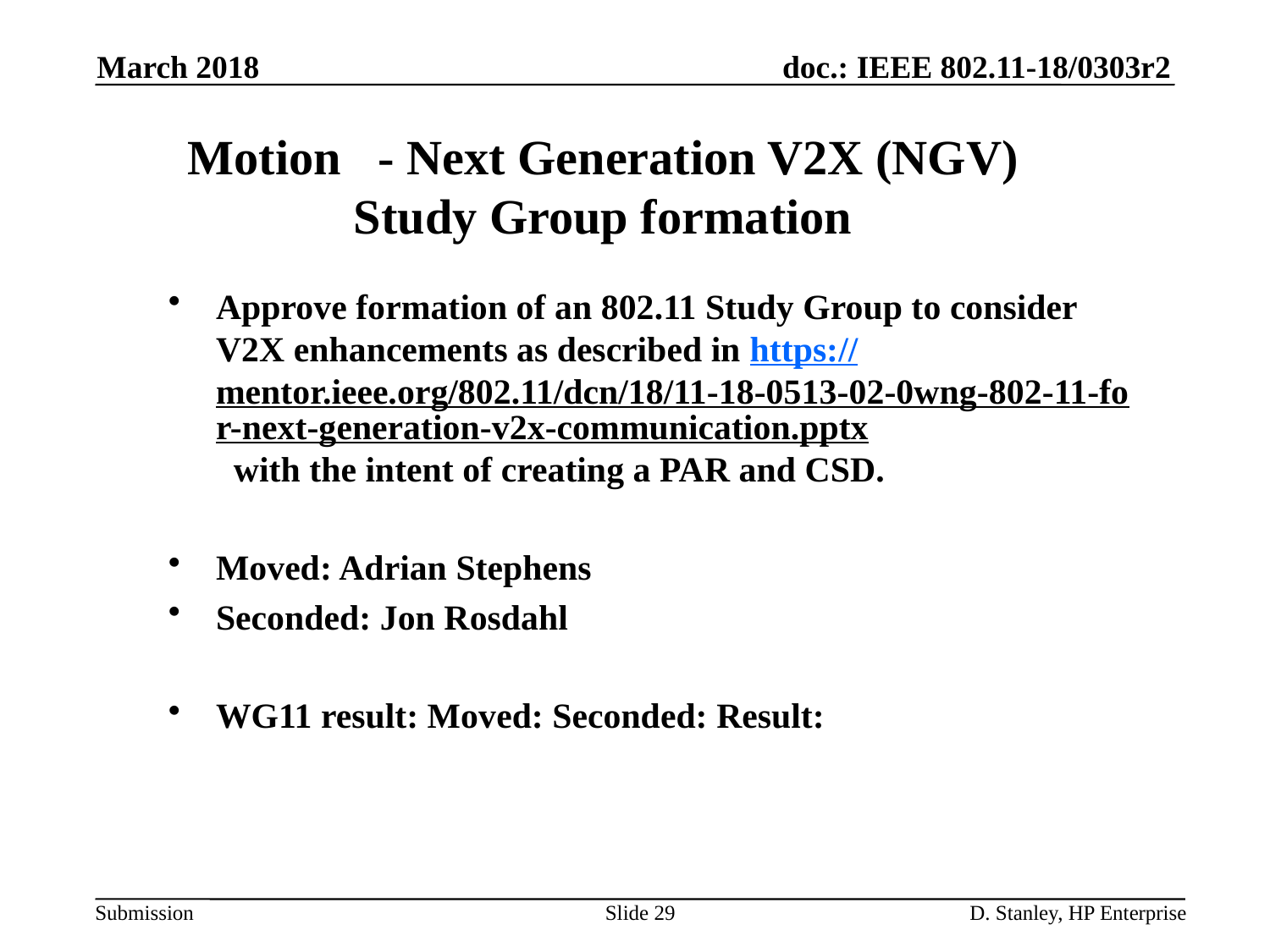

March 2018
Motion   - Next Generation V2X (NGV) Study Group formation
Approve formation of an 802.11 Study Group to consider V2X enhancements as described in https://mentor.ieee.org/802.11/dcn/18/11-18-0513-02-0wng-802-11-for-next-generation-v2x-communication.pptx  with the intent of creating a PAR and CSD.

Moved: Adrian Stephens
Seconded: Jon Rosdahl

WG11 result: Moved: Seconded: Result:

Slide 29
D. Stanley, HP Enterprise